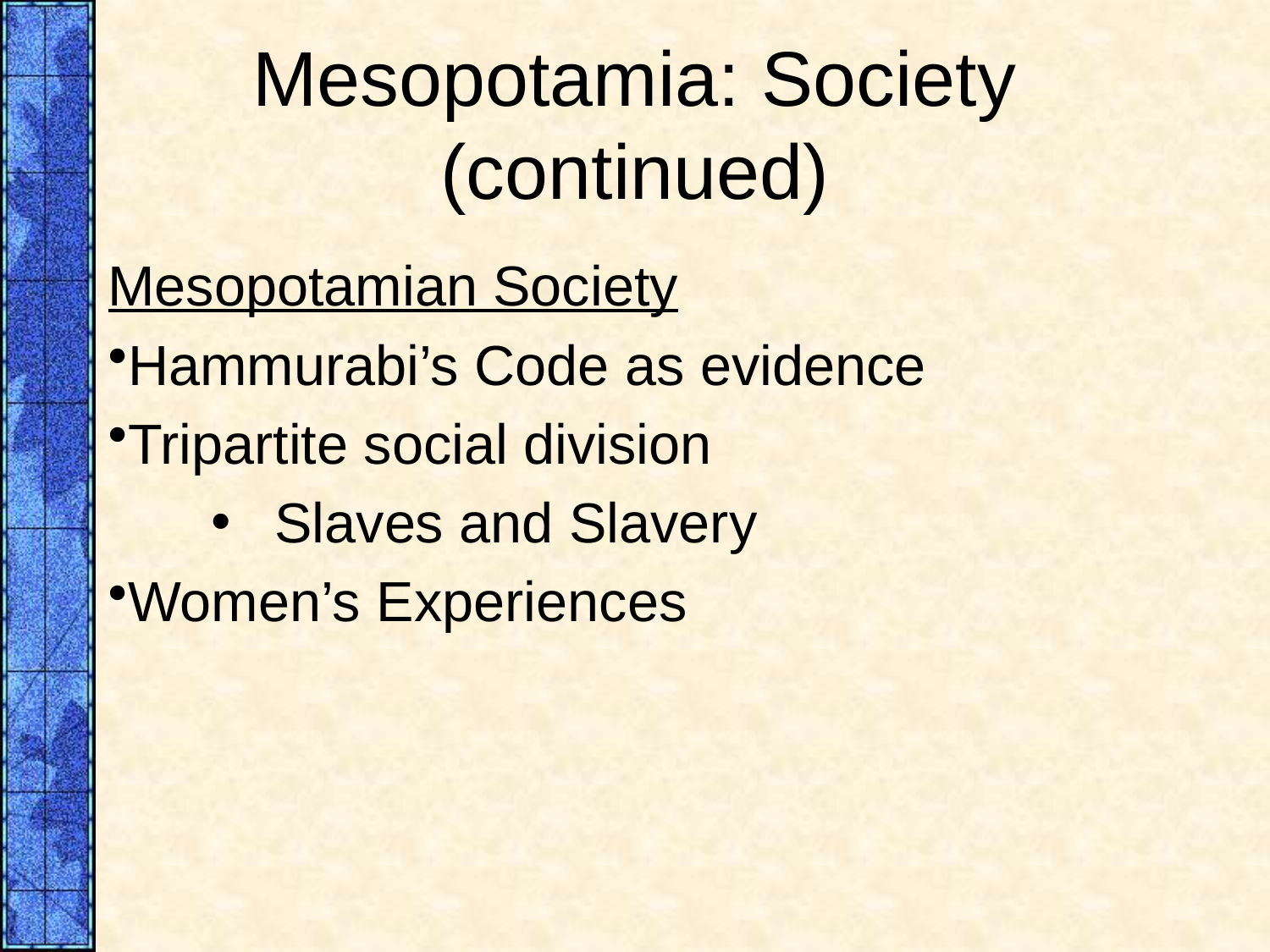

# Mesopotamia: Society (continued)
Mesopotamian Society
Hammurabi’s Code as evidence
Tripartite social division
Slaves and Slavery
Women’s Experiences